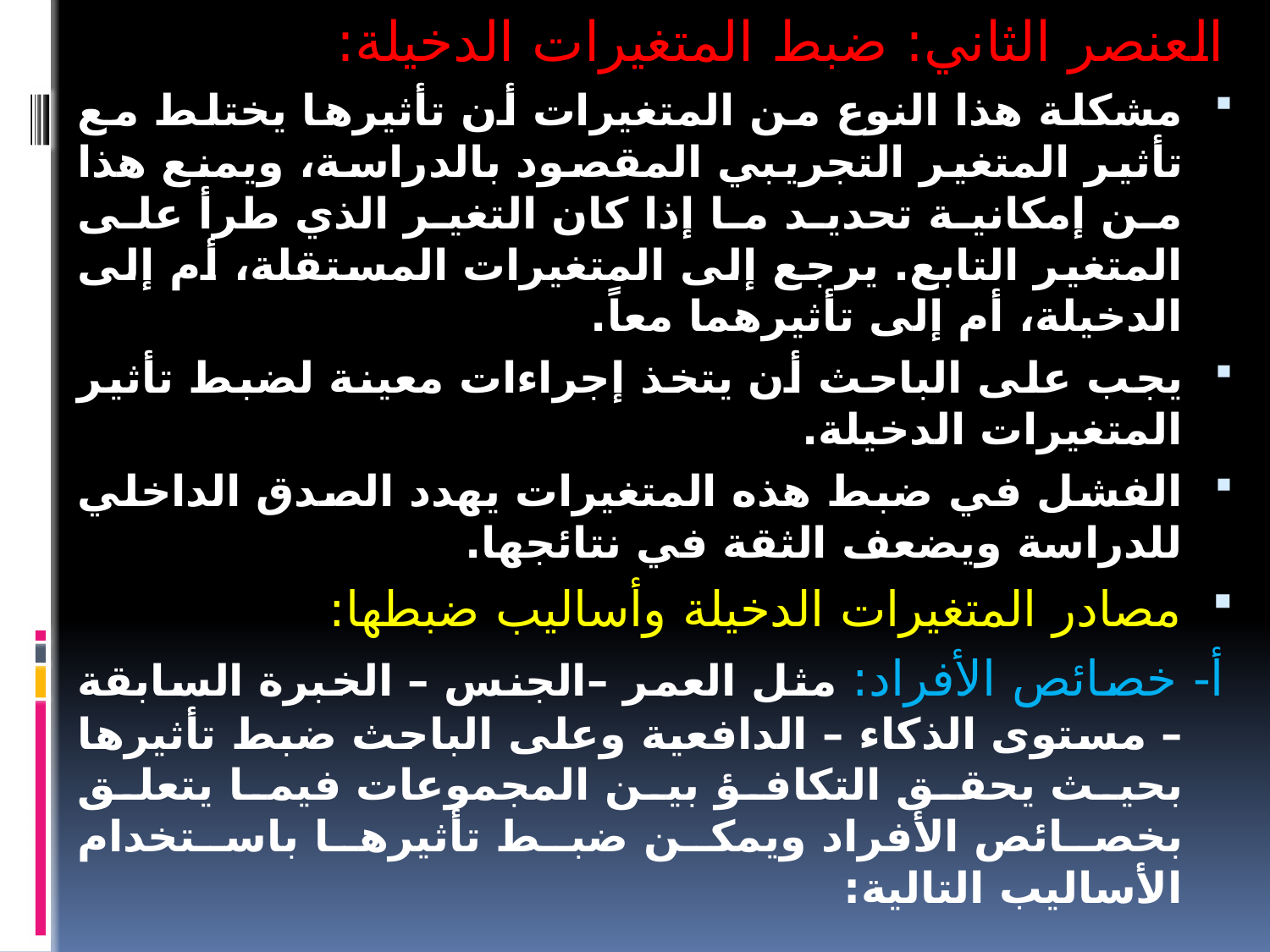

العنصر الثاني: ضبط المتغيرات الدخيلة:
مشكلة هذا النوع من المتغيرات أن تأثيرها يختلط مع تأثير المتغير التجريبي المقصود بالدراسة، ويمنع هذا من إمكانية تحديد ما إذا كان التغير الذي طرأ على المتغير التابع. يرجع إلى المتغيرات المستقلة، أم إلى الدخيلة، أم إلى تأثيرهما معاً.
يجب على الباحث أن يتخذ إجراءات معينة لضبط تأثير المتغيرات الدخيلة.
الفشل في ضبط هذه المتغيرات يهدد الصدق الداخلي للدراسة ويضعف الثقة في نتائجها.
مصادر المتغيرات الدخيلة وأساليب ضبطها:
أ- خصائص الأفراد: مثل العمر –الجنس – الخبرة السابقة – مستوى الذكاء – الدافعية وعلى الباحث ضبط تأثيرها بحيث يحقق التكافؤ بين المجموعات فيما يتعلق بخصائص الأفراد ويمكن ضبط تأثيرها باستخدام الأساليب التالية: